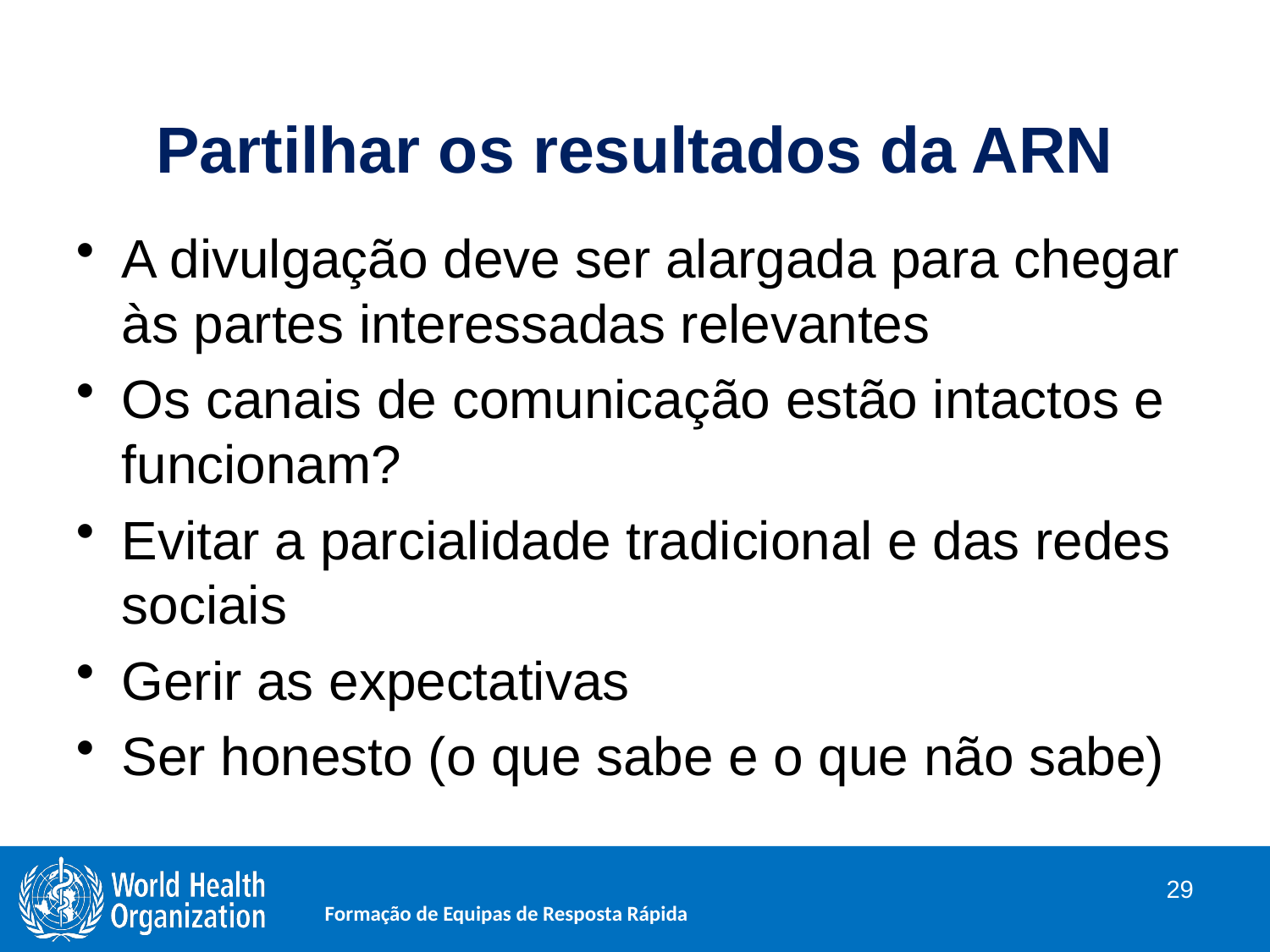

# Partilhar os resultados da ARN
A divulgação deve ser alargada para chegar às partes interessadas relevantes
Os canais de comunicação estão intactos e funcionam?
Evitar a parcialidade tradicional e das redes sociais
Gerir as expectativas
Ser honesto (o que sabe e o que não sabe)
29